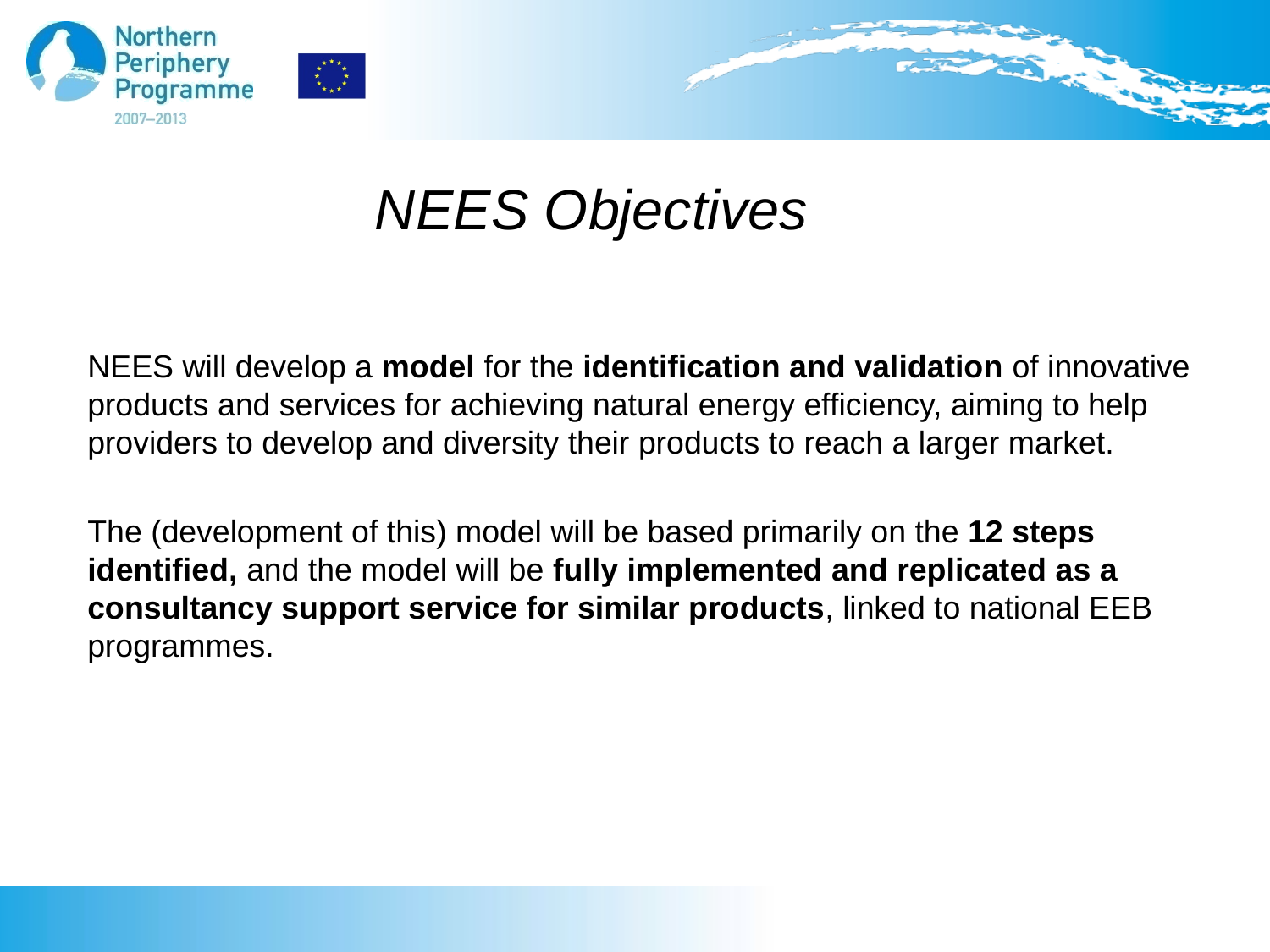

# NEES Objectives
NEES will develop a model for the identification and validation of innovative products and services for achieving natural energy efficiency, aiming to help providers to develop and diversity their products to reach a larger market.

The (development of this) model will be based primarily on the 12 steps identified, and the model will be fully implemented and replicated as a consultancy support service for similar products, linked to national EEB programmes.